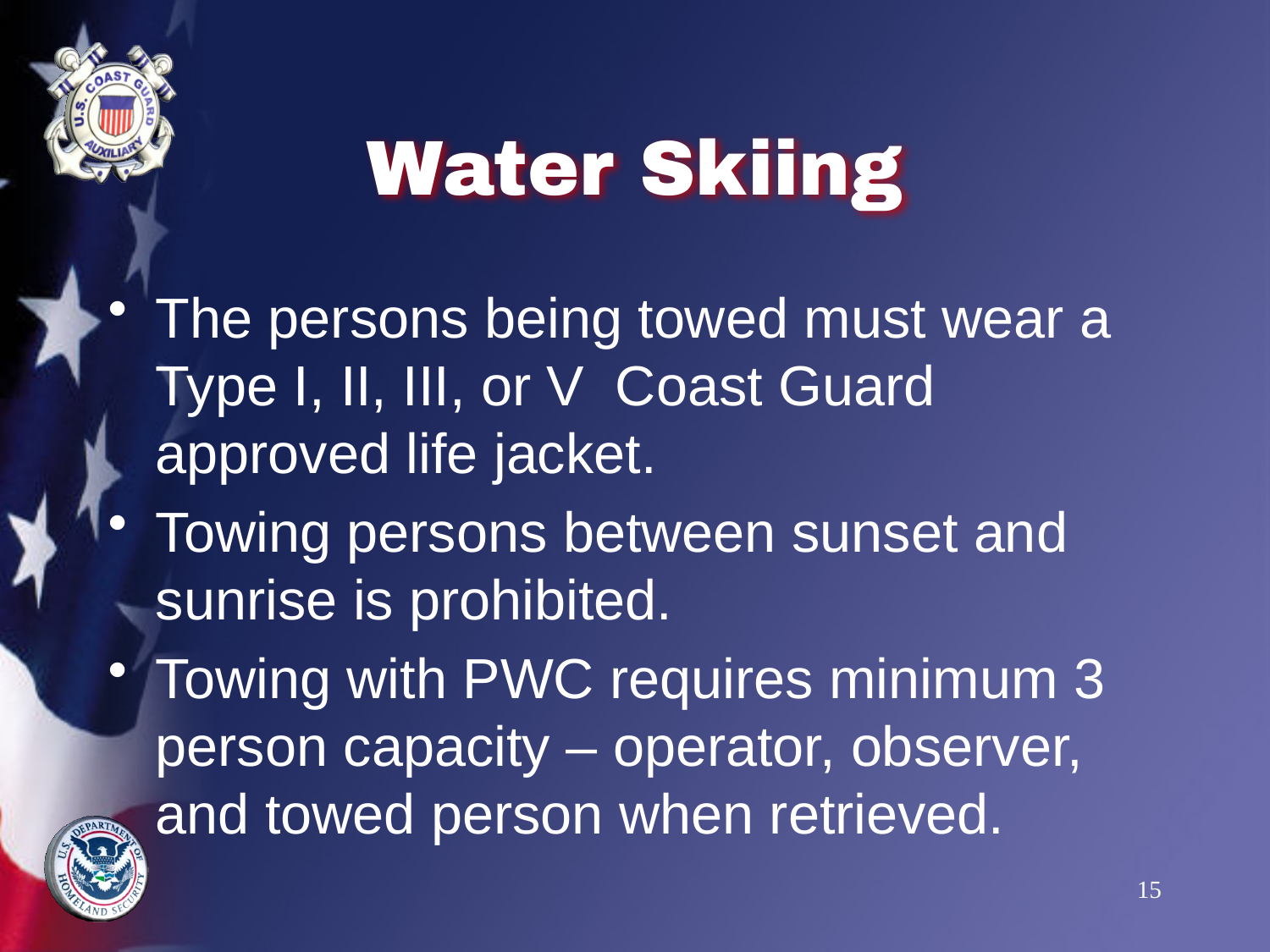

# Water Skiing
The persons being towed must wear a Type I, II, III, or V  Coast Guard approved life jacket.
Towing persons between sunset and sunrise is prohibited.
Towing with PWC requires minimum 3 person capacity – operator, observer, and towed person when retrieved.
15